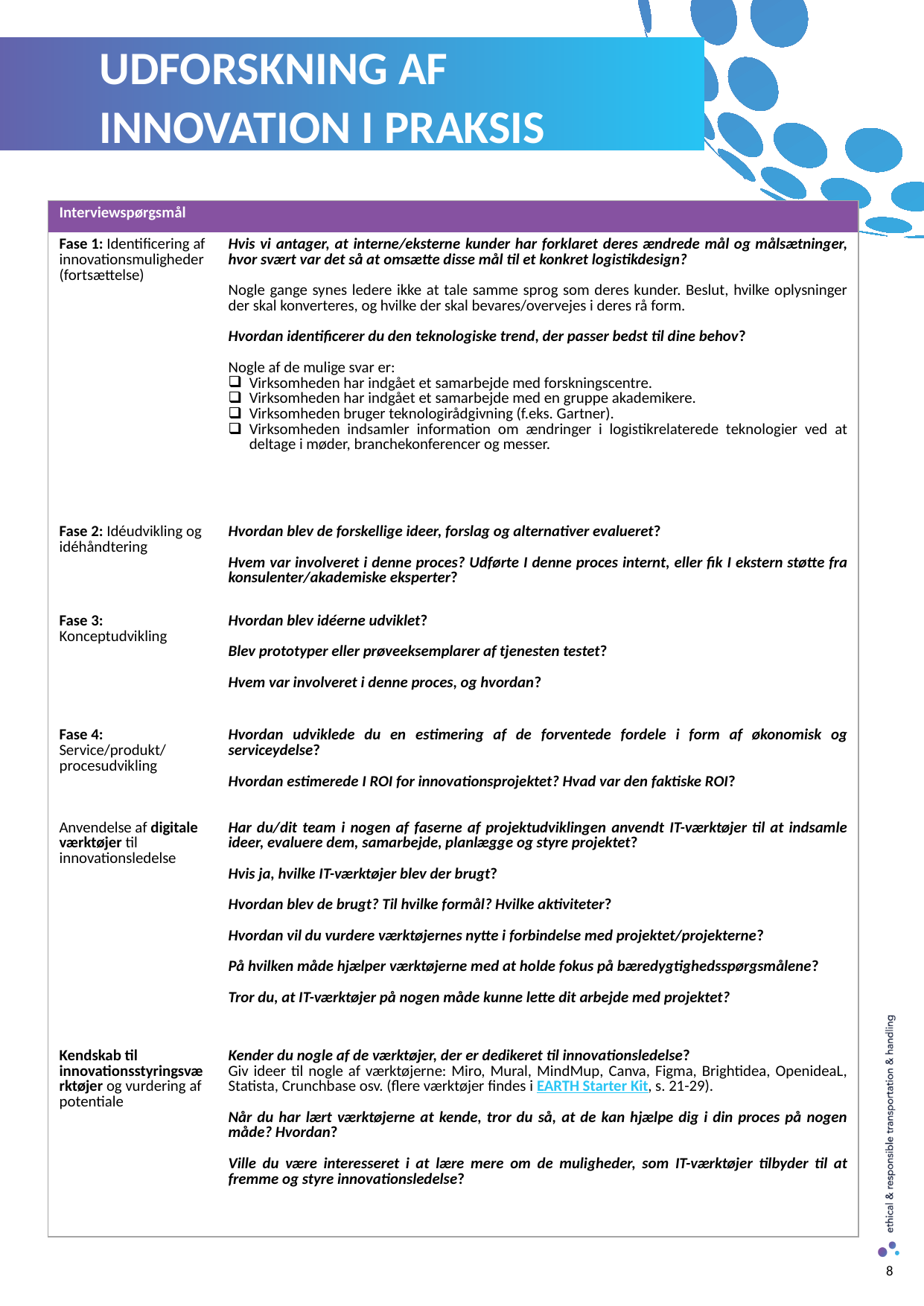

UDFORSKNING AF INNOVATION I PRAKSIS
| Interviewspørgsmål |  |
| --- | --- |
| Fase 1: Identificering af innovationsmuligheder (fortsættelse) | Hvis vi antager, at interne/eksterne kunder har forklaret deres ændrede mål og målsætninger, hvor svært var det så at omsætte disse mål til et konkret logistikdesign? Nogle gange synes ledere ikke at tale samme sprog som deres kunder. Beslut, hvilke oplysninger der skal konverteres, og hvilke der skal bevares/overvejes i deres rå form.   Hvordan identificerer du den teknologiske trend, der passer bedst til dine behov?   Nogle af de mulige svar er: Virksomheden har indgået et samarbejde med forskningscentre. Virksomheden har indgået et samarbejde med en gruppe akademikere. Virksomheden bruger teknologirådgivning (f.eks. Gartner). Virksomheden indsamler information om ændringer i logistikrelaterede teknologier ved at deltage i møder, branchekonferencer og messer. |
| Fase 2: Idéudvikling og idéhåndtering | Hvordan blev de forskellige ideer, forslag og alternativer evalueret?   Hvem var involveret i denne proces? Udførte I denne proces internt, eller fik I ekstern støtte fra konsulenter/akademiske eksperter? |
| Fase 3: Konceptudvikling | Hvordan blev idéerne udviklet?   Blev prototyper eller prøveeksemplarer af tjenesten testet?   Hvem var involveret i denne proces, og hvordan? |
| Fase 4: Service/produkt/ procesudvikling | Hvordan udviklede du en estimering af de forventede fordele i form af økonomisk og serviceydelse?   Hvordan estimerede I ROI for innovationsprojektet? Hvad var den faktiske ROI? |
| Anvendelse af digitale værktøjer til innovationsledelse | Har du/dit team i nogen af faserne af projektudviklingen anvendt IT-værktøjer til at indsamle ideer, evaluere dem, samarbejde, planlægge og styre projektet?   Hvis ja, hvilke IT-værktøjer blev der brugt?   Hvordan blev de brugt? Til hvilke formål? Hvilke aktiviteter?   Hvordan vil du vurdere værktøjernes nytte i forbindelse med projektet/projekterne? På hvilken måde hjælper værktøjerne med at holde fokus på bæredygtighedsspørgsmålene?   Tror du, at IT-værktøjer på nogen måde kunne lette dit arbejde med projektet? |
| Kendskab til innovationsstyringsværktøjer og vurdering af potentiale | Kender du nogle af de værktøjer, der er dedikeret til innovationsledelse? Giv ideer til nogle af værktøjerne: Miro, Mural, MindMup, Canva, Figma, Brightidea, OpenideaL, Statista, Crunchbase osv. (flere værktøjer findes i EARTH Starter Kit, s. 21-29).   Når du har lært værktøjerne at kende, tror du så, at de kan hjælpe dig i din proces på nogen måde? Hvordan?   Ville du være interesseret i at lære mere om de muligheder, som IT-værktøjer tilbyder til at fremme og styre innovationsledelse? |
8